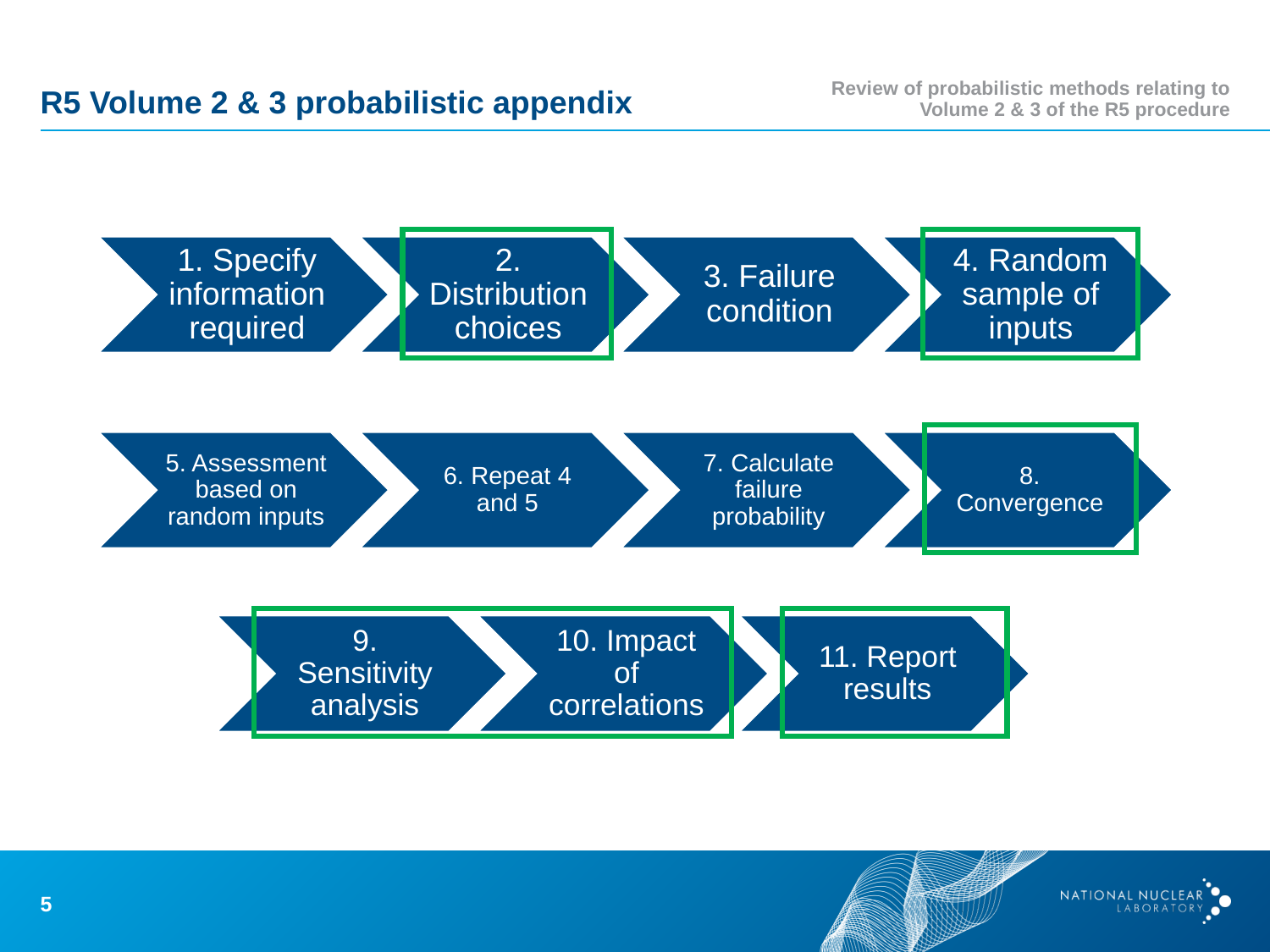

R5 Volume 2 & 3 probabilistic appendix
Review of probabilistic methods relating to Volume 2 & 3 of the R5 procedure
1. Specify information required
2. Distribution choices
3. Failure condition
4. Random sample of inputs

5. Assessment based on random inputs
6. Repeat 4 and 5
7. Calculate failure probability
8. Convergence
9. Sensitivity analysis
10. Impact of correlations
11. Report results
5